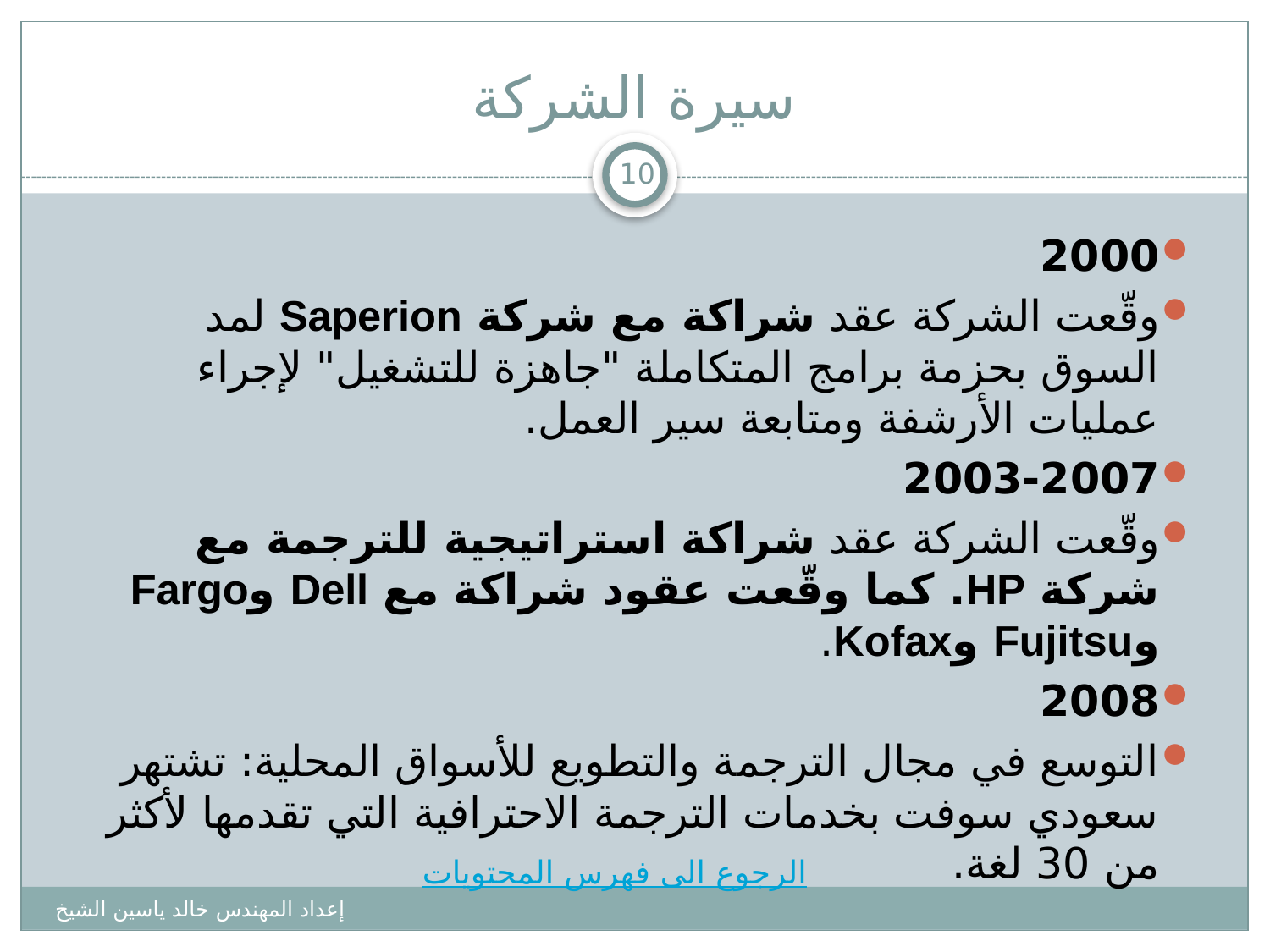

# سيرة الشركة
10
2000
وقّعت الشركة عقد شراكة مع شركة Saperion لمد السوق بحزمة برامج المتكاملة "جاهزة للتشغيل" لإجراء عمليات الأرشفة ومتابعة سير العمل.
2003-2007
وقّعت الشركة عقد شراكة استراتيجية للترجمة مع شركة HP. كما وقّعت عقود شراكة مع Dell وFargo وFujitsu وKofax.
2008
التوسع في مجال الترجمة والتطويع للأسواق المحلية: تشتهر سعودي سوفت بخدمات الترجمة الاحترافية التي تقدمها لأكثر من 30 لغة.

الرجوع الى فهرس المحتويات
إعداد المهندس خالد ياسين الشيخ